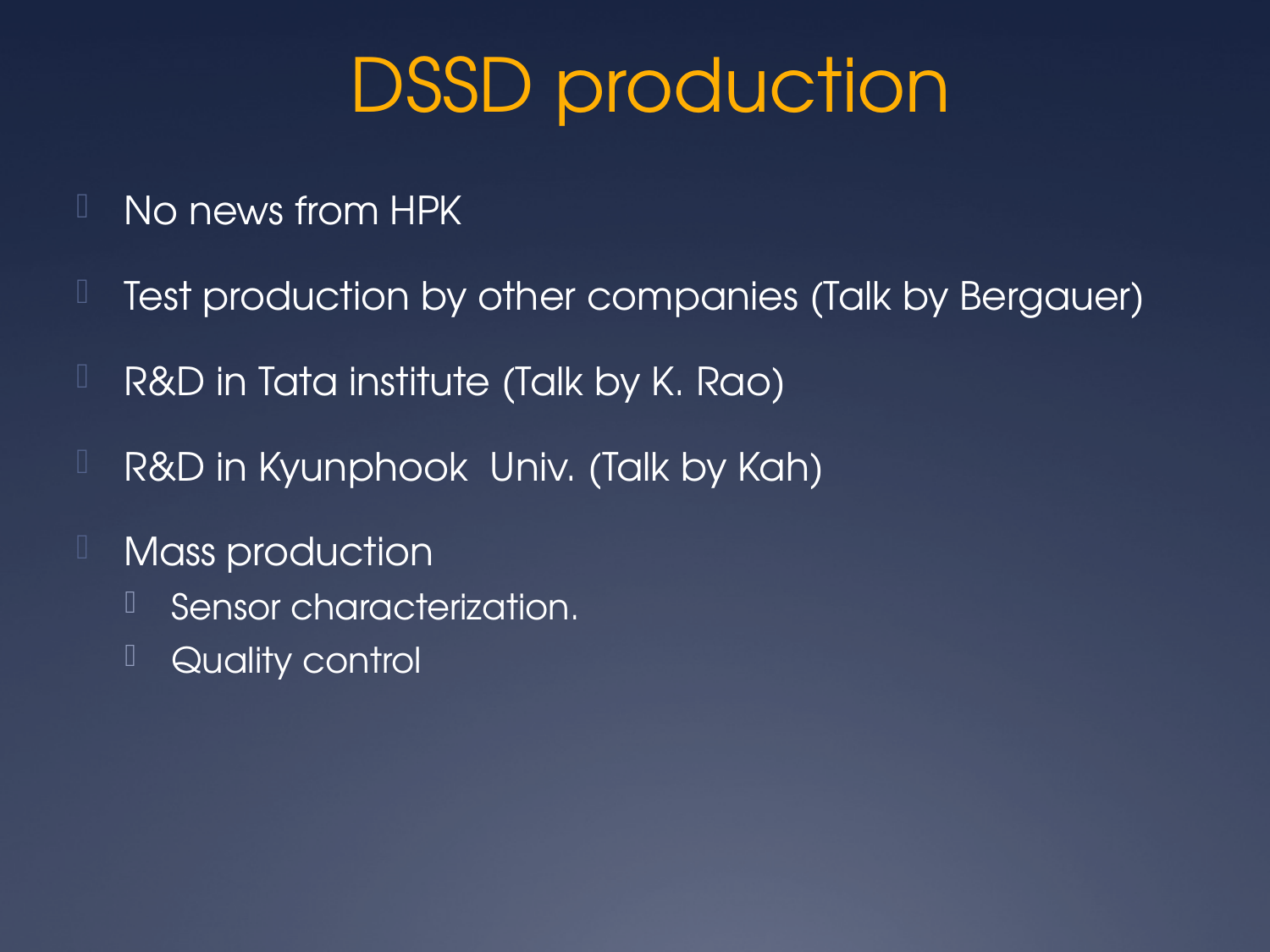

# DSSD production
No news from HPK
Test production by other companies (Talk by Bergauer)
R&D in Tata institute (Talk by K. Rao)
R&D in Kyunphook  Univ. (Talk by Kah)
Mass production
Sensor characterization.
Quality control